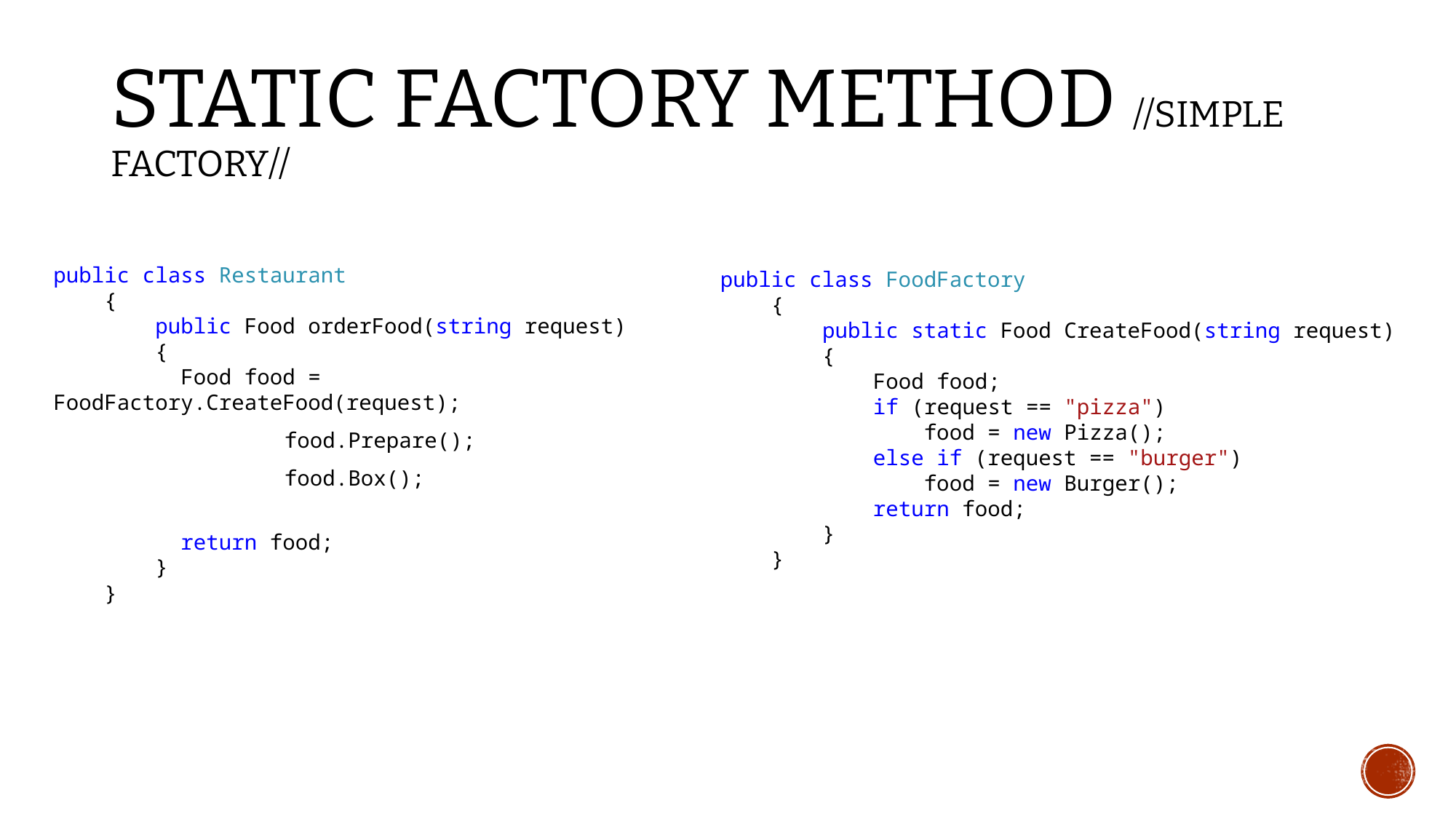

# Static factory method //Simple Factory//

public class Restaurant
    {
        public Food orderFood(string request)
        {
          Food food = FoodFactory.CreateFood(request);
		 food.Prepare();
		 food.Box();

          return food;
        }
    }
public class FoodFactory
    {
        public static Food CreateFood(string request)
        {
            Food food;
            if (request == "pizza")
                food = new Pizza();
            else if (request == "burger")
                food = new Burger();
            return food;
        }
    }